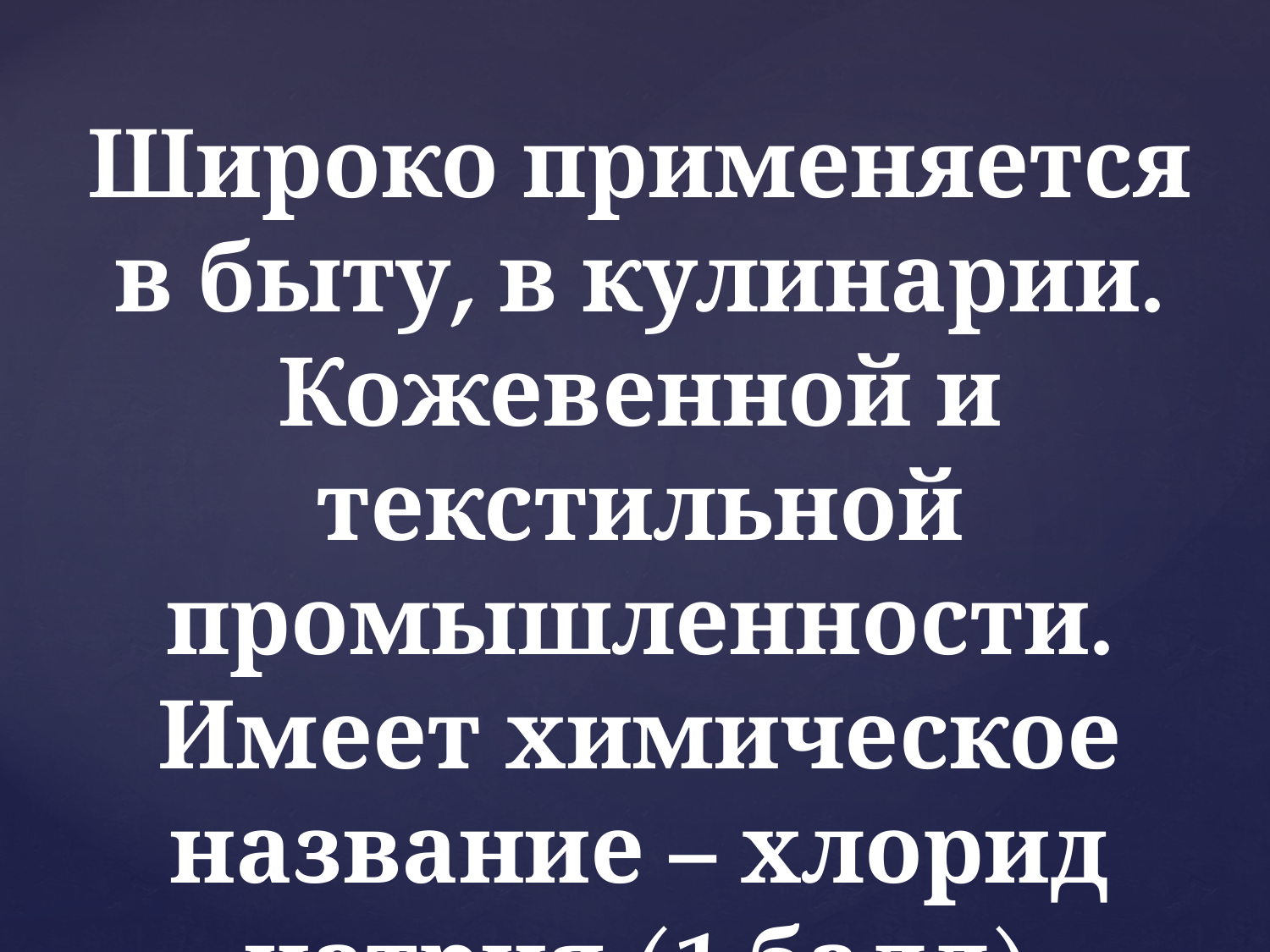

Широко применяется в быту, в кулинарии. Кожевенной и текстильной промышленности. Имеет химическое название – хлорид натрия (1 балл)